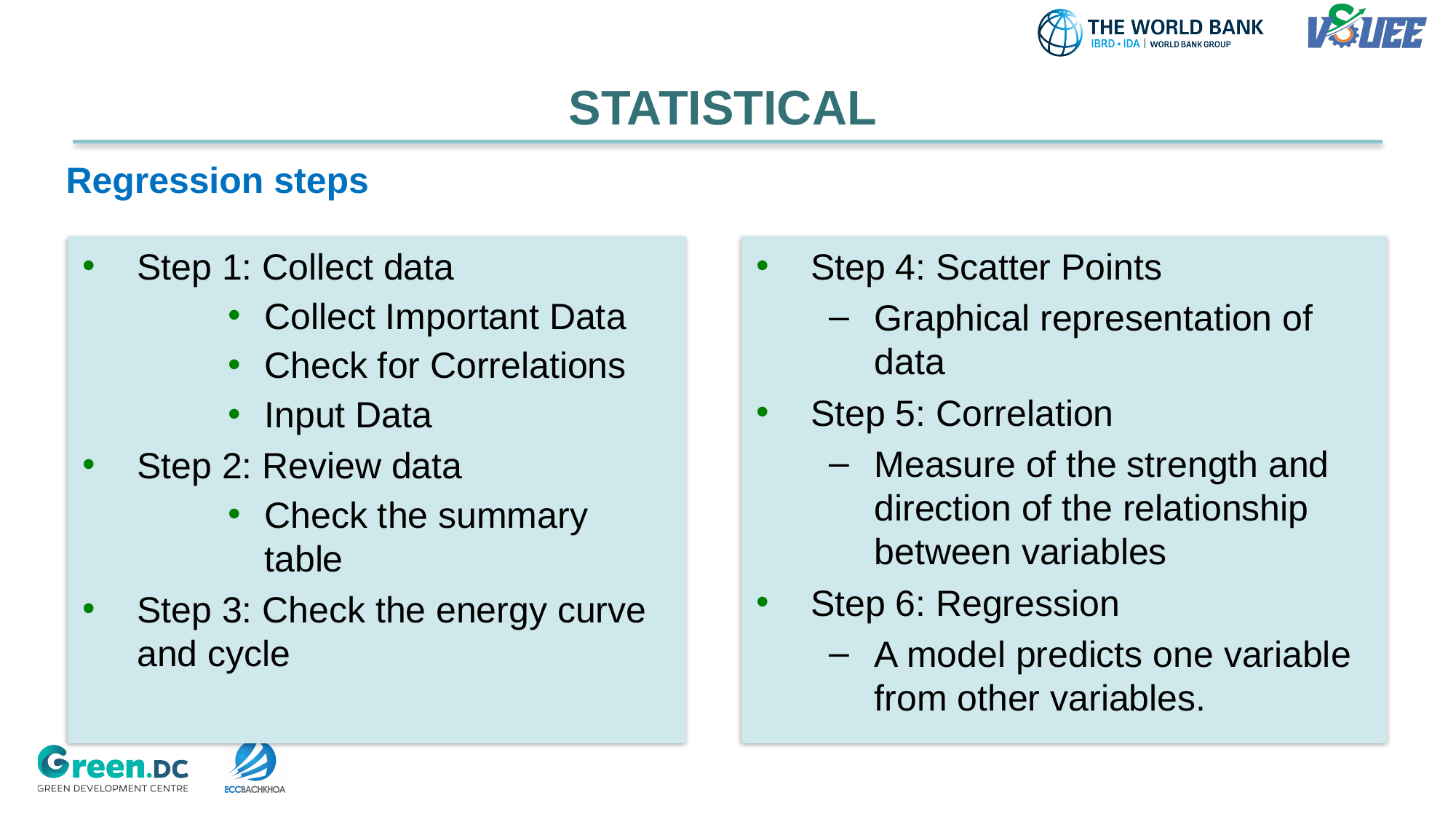

# STATISTICAL
Regression steps
Step 4: Scatter Points
Graphical representation of data
Step 5: Correlation
Measure of the strength and direction of the relationship between variables
Step 6: Regression
A model predicts one variable from other variables.
Step 1: Collect data
Collect Important Data
Check for Correlations
Input Data
Step 2: Review data
Check the summary table
Step 3: Check the energy curve and cycle